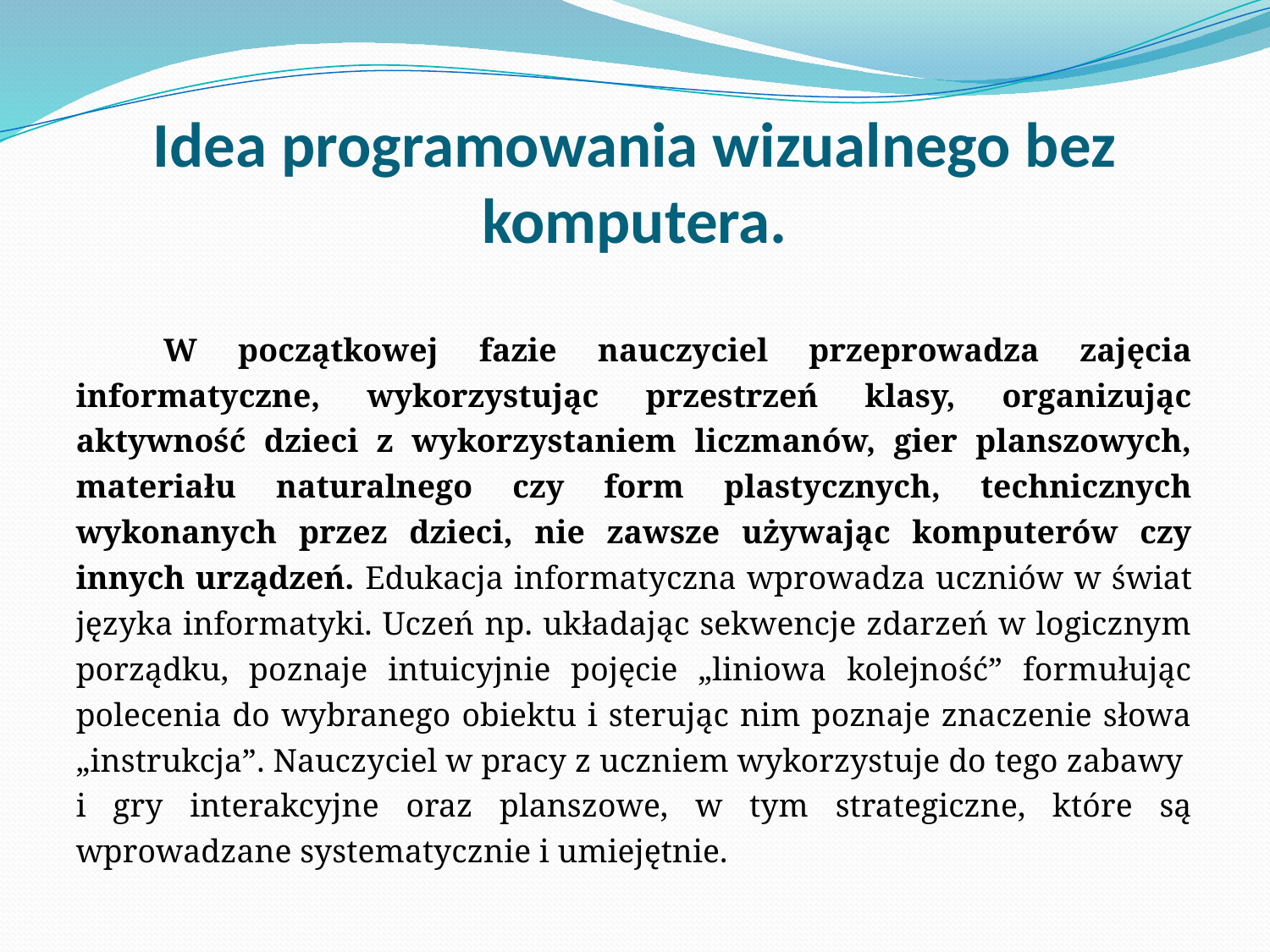

# Idea programowania wizualnego bez komputera.
	W początkowej fazie nauczyciel przeprowadza zajęcia informatyczne, wykorzystując przestrzeń klasy, organizując aktywność dzieci z wykorzystaniem liczmanów, gier planszowych, materiału naturalnego czy form plastycznych, technicznych wykonanych przez dzieci, nie zawsze używając komputerów czy innych urządzeń. Edukacja informatyczna wprowadza uczniów w świat języka informatyki. Uczeń np. układając sekwencje zdarzeń w logicznym porządku, poznaje intuicyjnie pojęcie „liniowa kolejność” formułując polecenia do wybranego obiektu i sterując nim poznaje znaczenie słowa „instrukcja”. Nauczyciel w pracy z uczniem wykorzystuje do tego zabawy
i gry interakcyjne oraz planszowe, w tym strategiczne, które są wprowadzane systematycznie i umiejętnie.